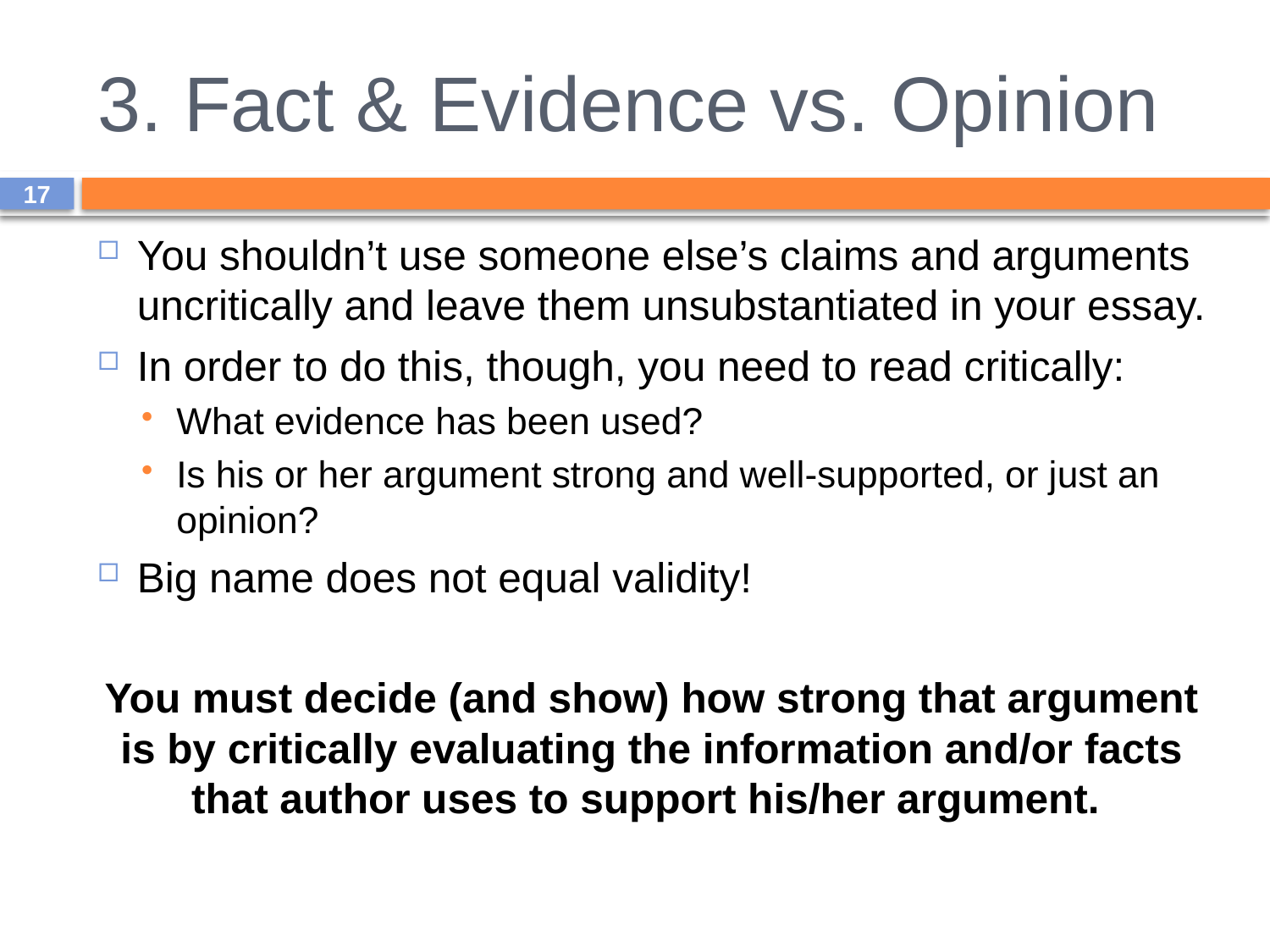

# 3. Fact & Evidence vs. Opinion
17
You shouldn’t use someone else’s claims and arguments uncritically and leave them unsubstantiated in your essay.
In order to do this, though, you need to read critically:
What evidence has been used?
Is his or her argument strong and well-supported, or just an opinion?
Big name does not equal validity!

You must decide (and show) how strong that argument is by critically evaluating the information and/or facts that author uses to support his/her argument.